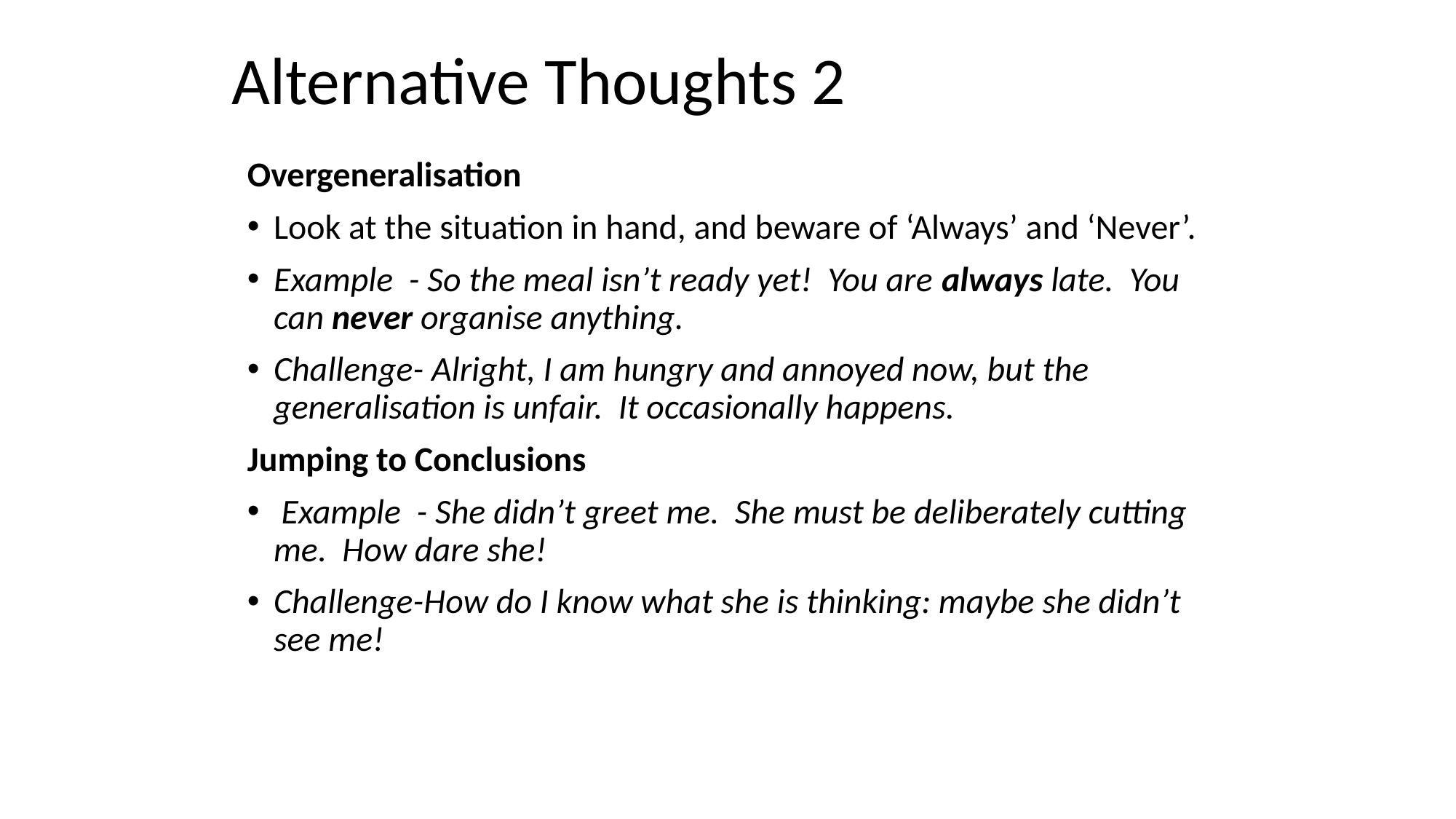

# Alternative Thoughts 2
Overgeneralisation
Look at the situation in hand, and beware of ‘Always’ and ‘Never’.
Example  - So the meal isn’t ready yet!  You are always late.  You can never organise anything.
Challenge- Alright, I am hungry and annoyed now, but the generalisation is unfair.  It occasionally happens.
Jumping to Conclusions
 Example  - She didn’t greet me.  She must be deliberately cutting me.  How dare she!
Challenge-How do I know what she is thinking: maybe she didn’t see me!